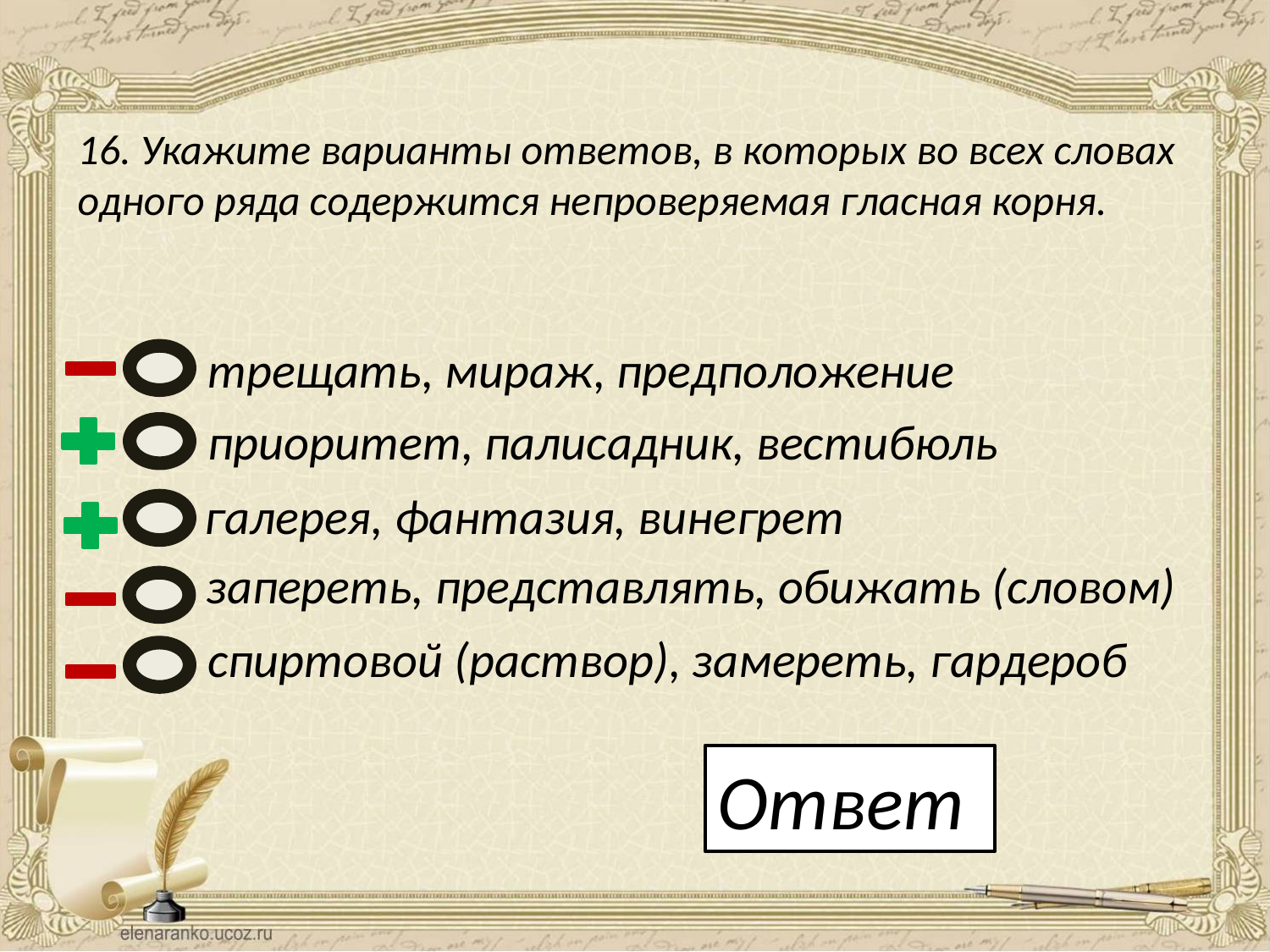

16. Укажите варианты ответов, в которых во всех словах одного ряда содержится непроверяемая гласная корня.
трещать, мираж, предположение

приоритет, палисадник, вестибюль

галерея, фантазия, винегрет

запереть, представлять, обижать (словом)

спиртовой (раствор), замереть, гардероб

Ответ